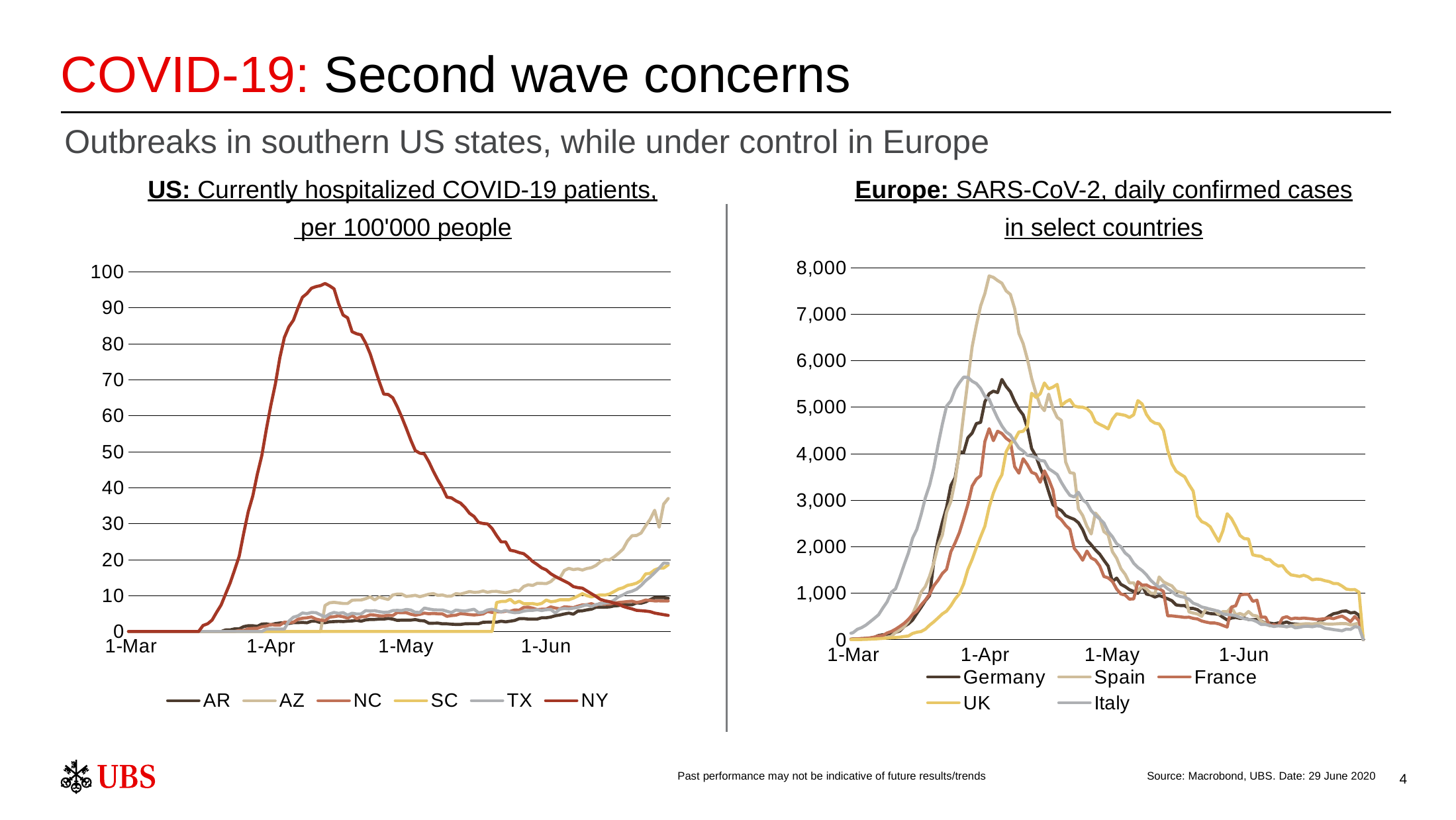

# COVID-19: Second wave concerns
Outbreaks in southern US states, while under control in Europe
US: Currently hospitalized COVID-19 patients,
 per 100'000 people
Europe: SARS-CoV-2, daily confirmed cases
in select countries

### Chart

| Category |  |  |  |  |  |
|---|---|---|---|---|---|
| 43831 | 0.0 | 0.0 | 0.0 | 0.0 | 0.0 |
| 43832 | 0.0 | 0.0 | 0.0 | 0.0 | 0.0 |
| 43833 | 0.0 | 0.0 | 0.0 | 0.0 | 0.0 |
| 43834 | 0.0 | 0.0 | 0.0 | 0.0 | 0.0 |
| 43835 | 0.0 | 0.0 | 0.0 | 0.0 | 0.0 |
| 43836 | 0.0 | 0.0 | 0.0 | 0.0 | 0.0 |
| 43837 | 0.0 | 0.0 | 0.0 | 0.0 | 0.0 |
| 43838 | 0.0 | 0.0 | 0.0 | 0.0 | 0.0 |
| 43839 | 0.0 | 0.0 | 0.0 | 0.0 | 0.0 |
| 43840 | 0.0 | 0.0 | 0.0 | 0.0 | 0.0 |
| 43841 | 0.0 | 0.0 | 0.0 | 0.0 | 0.0 |
| 43842 | 0.0 | 0.0 | 0.0 | 0.0 | 0.0 |
| 43843 | 0.0 | 0.0 | 0.0 | 0.0 | 0.0 |
| 43844 | 0.0 | 0.0 | 0.0 | 0.0 | 0.0 |
| 43845 | 0.0 | 0.0 | 0.0 | 0.0 | 0.0 |
| 43846 | 0.0 | 0.0 | 0.0 | 0.0 | 0.0 |
| 43847 | 0.0 | 0.0 | 0.0 | 0.0 | 0.0 |
| 43848 | 0.0 | 0.0 | 0.0 | 0.0 | 0.0 |
| 43849 | 0.0 | 0.0 | 0.0 | 0.0 | 0.0 |
| 43850 | 0.0 | 0.0 | 0.0 | 0.0 | 0.0 |
| 43851 | 0.0 | 0.0 | 0.0 | 0.0 | 0.0 |
| 43852 | 0.0 | 0.0 | 0.0 | 0.0 | 0.0 |
| 43853 | 0.0 | 0.0 | 0.0 | 0.0 | 0.0 |
| 43854 | 0.0 | 0.0 | 0.0 | 0.0 | 0.0 |
| 43855 | 0.0 | 0.0 | 0.42857142857142855 | 0.0 | 0.0 |
| 43856 | 0.0 | 0.0 | 0.42857142857142855 | 0.0 | 0.0 |
| 43857 | 0.0 | 0.0 | 0.42857142857142855 | 0.0 | 0.0 |
| 43858 | 0.14285714285714285 | 0.0 | 0.42857142857142855 | 0.0 | 0.0 |
| 43859 | 0.5714285714285714 | 0.0 | 0.5714285714285714 | 0.0 | 0.0 |
| 43860 | 0.5714285714285714 | 0.0 | 0.7142857142857143 | 0.0 | 0.0 |
| 43861 | 0.7142857142857143 | 0.0 | 0.8571428571428571 | 0.2857142857142857 | 0.42857142857142855 |
| 43862 | 1.0 | 0.0 | 0.42857142857142855 | 0.2857142857142857 | 0.42857142857142855 |
| 43863 | 1.1428571428571428 | 0.14285714285714285 | 0.42857142857142855 | 0.2857142857142857 | 0.42857142857142855 |
| 43864 | 1.2857142857142858 | 0.14285714285714285 | 0.42857142857142855 | 0.2857142857142857 | 0.42857142857142855 |
| 43865 | 1.4285714285714286 | 0.14285714285714285 | 0.42857142857142855 | 0.2857142857142857 | 0.42857142857142855 |
| 43866 | 1.0 | 0.14285714285714285 | 0.2857142857142857 | 0.2857142857142857 | 0.42857142857142855 |
| 43867 | 1.0 | 0.14285714285714285 | 0.14285714285714285 | 0.2857142857142857 | 0.42857142857142855 |
| 43868 | 1.0 | 0.14285714285714285 | 0.0 | 0.14285714285714285 | 0.0 |
| 43869 | 0.8571428571428571 | 0.14285714285714285 | 0.7142857142857143 | 0.14285714285714285 | 0.0 |
| 43870 | 0.7142857142857143 | 0.0 | 0.7142857142857143 | 0.2857142857142857 | 0.0 |
| 43871 | 0.5714285714285714 | 0.0 | 0.7142857142857143 | 0.2857142857142857 | 0.0 |
| 43872 | 0.2857142857142857 | 0.14285714285714285 | 0.7142857142857143 | 0.8571428571428571 | 0.0 |
| 43873 | 0.5714285714285714 | 0.14285714285714285 | 0.7142857142857143 | 0.8571428571428571 | 0.0 |
| 43874 | 0.5714285714285714 | 0.14285714285714285 | 0.7142857142857143 | 1.0 | 0.0 |
| 43875 | 0.42857142857142855 | 0.14285714285714285 | 0.7142857142857143 | 0.8571428571428571 | 0.0 |
| 43876 | 0.2857142857142857 | 0.14285714285714285 | 0.0 | 0.8571428571428571 | 0.0 |
| 43877 | 0.2857142857142857 | 0.14285714285714285 | 0.0 | 0.7142857142857143 | 0.0 |
| 43878 | 0.2857142857142857 | 0.14285714285714285 | 0.14285714285714285 | 0.7142857142857143 | 0.0 |
| 43879 | 0.2857142857142857 | 0.0 | 0.14285714285714285 | 0.14285714285714285 | 0.0 |
| 43880 | 0.0 | 0.0 | 0.14285714285714285 | 0.14285714285714285 | 0.0 |
| 43881 | 0.0 | 0.0 | 0.14285714285714285 | 0.0 | 0.0 |
| 43882 | 0.0 | 0.0 | 0.14285714285714285 | 0.0 | 0.0 |
| 43883 | 0.0 | 0.0 | 0.14285714285714285 | 0.0 | 2.0 |
| 43884 | 0.0 | 0.0 | 0.14285714285714285 | 0.0 | 10.857142857142858 |
| 43885 | 0.0 | 0.0 | 0.0 | 0.5714285714285714 | 18.428571428571427 |
| 43886 | 0.0 | 0.0 | 0.0 | 0.5714285714285714 | 32.285714285714285 |
| 43887 | 0.2857142857142857 | 0.14285714285714285 | 0.2857142857142857 | 0.5714285714285714 | 45.57142857142857 |
| 43888 | 0.8571428571428571 | 0.7142857142857143 | 0.7142857142857143 | 0.5714285714285714 | 56.714285714285715 |
| 43889 | 4.571428571428571 | 1.4285714285714286 | 3.7142857142857144 | 1.0 | 92.42857142857143 |
| 43890 | 6.0 | 3.2857142857142856 | 6.428571428571429 | 1.2857142857142858 | 124.42857142857143 |
| 43891 | 13.714285714285714 | 4.571428571428571 | 12.571428571428571 | 2.0 | 149.85714285714286 |
| 43892 | 16.285714285714285 | 9.142857142857142 | 16.857142857142858 | 3.2857142857142856 | 222.42857142857142 |
| 43893 | 20.285714285714285 | 11.571428571428571 | 23.714285714285715 | 3.857142857142857 | 258.14285714285717 |
| 43894 | 25.571428571428573 | 15.857142857142858 | 28.285714285714285 | 5.428571428571429 | 311.42857142857144 |
| 43895 | 34.42857142857143 | 20.571428571428573 | 38.285714285714285 | 10.285714285714286 | 384.14285714285717 |
| 43896 | 50.42857142857143 | 26.857142857142858 | 55.0 | 14.142857142857142 | 458.2857142857143 |
| 43897 | 89.57142857142857 | 33.714285714285715 | 79.42857142857143 | 20.714285714285715 | 535.4285714285714 |
| 43898 | 105.14285714285714 | 48.57142857142857 | 88.0 | 26.142857142857142 | 679.2857142857143 |
| 43899 | 110.42857142857143 | 52.0 | 142.28571428571428 | 33.857142857142854 | 812.2857142857143 |
| 43900 | 140.28571428571428 | 72.28571428571429 | 176.28571428571428 | 40.142857142857146 | 1019.4285714285714 |
| 43901 | 157.14285714285714 | 155.71428571428572 | 224.57142857142858 | 46.0 | 1092.4285714285713 |
| 43902 | 186.42857142857142 | 212.57142857142858 | 285.14285714285717 | 53.0 | 1339.0 |
| 43903 | 281.2857142857143 | 277.14285714285717 | 350.42857142857144 | 67.85714285714286 | 1607.857142857143 |
| 43904 | 339.7142857142857 | 391.85714285714283 | 435.42857142857144 | 77.71428571428571 | 1860.5714285714287 |
| 43905 | 421.14285714285717 | 551.0 | 540.4285714285714 | 133.42857142857142 | 2182.0 |
| 43906 | 562.2857142857143 | 760.4285714285714 | 613.8571428571429 | 159.71428571428572 | 2372.1428571428573 |
| 43907 | 696.1428571428571 | 1023.4285714285714 | 745.8571428571429 | 174.57142857142858 | 2686.8571428571427 |
| 43908 | 837.1428571428571 | 1141.0 | 849.4285714285714 | 225.28571428571428 | 3051.0 |
| 43909 | 947.2857142857143 | 1362.7142857142858 | 979.0 | 310.57142857142856 | 3321.5714285714284 |
| 43910 | 1681.2857142857142 | 1653.7142857142858 | 1159.857142857143 | 383.85714285714283 | 3703.1428571428573 |
| 43911 | 2160.714285714286 | 2020.4285714285713 | 1278.7142857142858 | 468.0 | 4194.428571428572 |
| 43912 | 2524.0 | 2249.8571428571427 | 1422.857142857143 | 554.0 | 4631.571428571428 |
| 43913 | 2848.0 | 2739.0 | 1513.5714285714287 | 613.1428571428571 | 5022.571428571428 |
| 43914 | 3314.285714285714 | 2974.1428571428573 | 1889.0 | 729.5714285714286 | 5135.285714285715 |
| 43915 | 3485.4285714285716 | 3414.0 | 2081.714285714286 | 875.2857142857143 | 5381.428571428572 |
| 43916 | 4044.285714285714 | 4070.714285714286 | 2299.8571428571427 | 985.5714285714286 | 5524.714285714285 |
| 43917 | 4021.4285714285716 | 4842.0 | 2594.285714285714 | 1197.2857142857142 | 5643.428571428572 |
| 43918 | 4342.142857142857 | 5577.285714285715 | 2907.4285714285716 | 1508.5714285714287 | 5639.571428571428 |
| 43919 | 4440.571428571428 | 6297.0 | 3302.285714285714 | 1724.4285714285713 | 5556.285714285715 |
| 43920 | 4646.285714285715 | 6760.285714285715 | 3450.8571428571427 | 1977.0 | 5507.285714285715 |
| 43921 | 4671.571428571428 | 7175.0 | 3527.714285714286 | 2213.0 | 5401.714285714285 |
| 43922 | 5116.0 | 7443.714285714285 | 4260.857142857143 | 2439.0 | 5230.857142857143 |
| 43923 | 5287.714285714285 | 7820.571428571428 | 4536.571428571428 | 2849.285714285714 | 5169.714285714285 |
| 43924 | 5344.0 | 7789.428571428572 | 4278.571428571428 | 3151.4285714285716 | 4957.571428571428 |
| 43925 | 5313.714285714285 | 7721.428571428572 | 4482.0 | 3375.0 | 4761.285714285715 |
| 43926 | 5595.285714285715 | 7664.428571428572 | 4432.857142857143 | 3544.8571428571427 | 4594.285714285715 |
| 43927 | 5441.857142857143 | 7498.285714285715 | 4329.142857142857 | 4040.5714285714284 | 4465.571428571428 |
| 43928 | 5330.285714285715 | 7423.142857142857 | 4262.857142857143 | 4209.571428571428 | 4401.142857142857 |
| 43929 | 5123.142857142857 | 7119.571428571428 | 3719.8571428571427 | 4298.857142857143 | 4256.285714285715 |
| 43930 | 4954.285714285715 | 6584.714285714285 | 3579.8571428571427 | 4465.571428571428 | 4121.142857142857 |
| 43931 | 4832.714285714285 | 6364.857142857143 | 3889.8571428571427 | 4479.857142857143 | 4054.8571428571427 |
| 43932 | 4554.285714285715 | 6029.714285714285 | 3762.5714285714284 | 4586.285714285715 | 3964.285714285714 |
| 43933 | 4109.285714285715 | 5616.0 | 3597.8571428571427 | 5298.285714285715 | 3948.4285714285716 |
| 43934 | 3946.4285714285716 | 5302.285714285715 | 3560.714285714286 | 5210.428571428572 | 3916.4285714285716 |
| 43935 | 3696.1428571428573 | 5037.142857142857 | 3383.714285714286 | 5287.571428571428 | 3852.714285714286 |
| 43936 | 3479.4285714285716 | 4923.428571428572 | 3629.4285714285716 | 5518.714285714285 | 3843.1428571428573 |
| 43937 | 3178.285714285714 | 5279.142857142857 | 3451.1428571428573 | 5391.857142857143 | 3676.1428571428573 |
| 43938 | 2900.714285714286 | 4973.428571428572 | 3216.1428571428573 | 5430.857142857143 | 3616.4285714285716 |
| 43939 | 2825.8571428571427 | 4779.714285714285 | 2653.714285714286 | 5488.571428571428 | 3551.0 |
| 43940 | 2774.0 | 4712.285714285715 | 2575.8571428571427 | 5032.285714285715 | 3379.1428571428573 |
| 43941 | 2665.1428571428573 | 3818.0 | 2457.5714285714284 | 5112.571428571428 | 3229.8571428571427 |
| 43942 | 2622.714285714286 | 3592.0 | 2368.714285714286 | 5160.285714285715 | 3101.714285714286 |
| 43943 | 2587.1428571428573 | 3574.1428571428573 | 1964.4285714285713 | 5024.428571428572 | 3067.0 |
| 43944 | 2513.714285714286 | 2811.1428571428573 | 1849.2857142857142 | 5002.714285714285 | 3167.4285714285716 |
| 43945 | 2364.714285714286 | 2670.0 | 1708.142857142857 | 4997.857142857143 | 3004.5714285714284 |
| 43946 | 2142.714285714286 | 2436.714285714286 | 1903.5714285714287 | 4967.428571428572 | 2937.1428571428573 |
| 43947 | 2039.7142857142858 | 2271.0 | 1756.142857142857 | 4880.0 | 2775.1428571428573 |
| 43948 | 1931.5714285714287 | 2722.285714285714 | 1709.857142857143 | 4681.857142857143 | 2671.8571428571427 |
| 43949 | 1840.0 | 2614.5714285714284 | 1587.5714285714287 | 4629.428571428572 | 2598.0 |
| 43950 | 1706.7142857142858 | 2322.5714285714284 | 1358.7142857142858 | 4585.857142857143 | 2506.8571428571427 |
| 43951 | 1581.857142857143 | 2253.5714285714284 | 1327.2857142857142 | 4532.285714285715 | 2323.4285714285716 |
| 43952 | 1248.0 | 1891.5714285714287 | 1253.857142857143 | 4739.285714285715 | 2212.8571428571427 |
| 43953 | 1323.5714285714287 | 1750.7142857142858 | 1086.857142857143 | 4855.714285714285 | 2062.0 |
| 43954 | 1188.7142857142858 | 1525.2857142857142 | 980.7142857142857 | 4840.428571428572 | 1996.7142857142858 |
| 43955 | 1140.2857142857142 | 1404.5714285714287 | 958.8571428571429 | 4822.714285714285 | 1863.142857142857 |
| 43956 | 1074.7142857142858 | 1220.857142857143 | 870.4285714285714 | 4776.428571428572 | 1789.142857142857 |
| 43957 | 1036.5714285714287 | 1222.2857142857142 | 876.0 | 4835.0 | 1644.0 |
| 43958 | 996.0 | 1058.2857142857142 | 1244.0 | 5140.0 | 1552.2857142857142 |
| 43959 | 1168.7142857142858 | 1144.5714285714287 | 1171.142857142857 | 5066.0 | 1485.0 |
| 43960 | 978.2857142857143 | 1091.5714285714287 | 1176.5714285714287 | 4844.285714285715 | 1393.857142857143 |
| 43961 | 960.2857142857143 | 999.4285714285714 | 1125.0 | 4714.285714285715 | 1277.142857142857 |
| 43962 | 914.2857142857143 | 989.1428571428571 | 1110.857142857143 | 4654.857142857143 | 1193.2857142857142 |
| 43963 | 949.7142857142857 | 1346.4285714285713 | 1093.7142857142858 | 4639.428571428572 | 1125.142857142857 |
| 43964 | 915.5714285714286 | 1243.0 | 1037.142857142857 | 4496.142857142857 | 1171.857142857143 |
| 43965 | 878.2857142857143 | 1195.142857142857 | 512.0 | 4072.0 | 1092.4285714285713 |
| 43966 | 836.0 | 1156.142857142857 | 511.0 | 3776.5714285714284 | 1034.0 |
| 43967 | 745.8571428571429 | 1046.5714285714287 | 499.7142857142857 | 3621.0 | 957.1428571428571 |
| 43968 | 733.8571428571429 | 1017.1428571428571 | 491.0 | 3557.285714285714 | 927.4285714285714 |
| 43969 | 731.7142857142857 | 994.2857142857143 | 478.2857142857143 | 3501.714285714286 | 909.2857142857143 |
| 43970 | 671.7142857142857 | 595.7142857142857 | 483.42857142857144 | 3335.1428571428573 | 867.4285714285714 |
| 43971 | 671.5714285714286 | 572.4285714285714 | 457.14285714285717 | 3193.5714285714284 | 783.2857142857143 |
| 43972 | 644.7142857142857 | 552.0 | 444.42857142857144 | 2655.4285714285716 | 751.4285714285714 |
| 43973 | 580.0 | 499.57142857142856 | 401.0 | 2536.714285714286 | 701.4285714285714 |
| 43974 | 582.5714285714286 | 663.0 | 378.14285714285717 | 2497.714285714286 | 681.8571428571429 |
| 43975 | 560.8571428571429 | 656.0 | 359.2857142857143 | 2427.5714285714284 | 652.4285714285714 |
| 43976 | 553.2857142857143 | 631.7142857142857 | 358.57142857142856 | 2266.285714285714 | 631.8571428571429 |
| 43977 | 541.7142857142857 | 542.0 | 339.42857142857144 | 2111.1428571428573 | 610.2857142857143 |
| 43978 | 479.57142857142856 | 603.1428571428571 | 304.0 | 2344.1428571428573 | 550.8571428571429 |
| 43979 | 423.57142857142856 | 602.0 | 271.57142857142856 | 2706.714285714286 | 539.2857142857143 |
| 43980 | 463.7142857142857 | 695.5714285714286 | 701.1428571428571 | 2602.714285714286 | 532.2857142857143 |
| 43981 | 478.0 | 534.2857142857143 | 728.8571428571429 | 2432.4285714285716 | 512.8571428571429 |
| 43982 | 457.2857142857143 | 562.5714285714286 | 955.7142857142857 | 2238.8571428571427 | 476.7142857142857 |
| 43983 | 463.57142857142856 | 522.4285714285714 | 976.0 | 2171.8571428571427 | 451.57142857142856 |
| 43984 | 432.2857142857143 | 605.4285714285714 | 973.1428571428571 | 2164.0 | 434.14285714285717 |
| 43985 | 429.42857142857144 | 524.7142857142857 | 824.2857142857143 | 1822.5714285714287 | 422.85714285714283 |
| 43986 | 435.2857142857143 | 508.14285714285717 | 847.2857142857143 | 1802.2857142857142 | 385.2857142857143 |
| 43987 | 401.85714285714283 | 393.42857142857144 | 481.85714285714283 | 1790.5714285714287 | 325.85714285714283 |
| 43988 | 354.57142857142856 | 344.85714285714283 | 483.85714285714283 | 1727.0 | 326.14285714285717 |
| 43989 | 356.7142857142857 | 297.42857142857144 | 305.42857142857144 | 1720.2857142857142 | 305.2857142857143 |
| 43990 | 339.7142857142857 | 303.0 | 317.7142857142857 | 1633.142857142857 | 282.7142857142857 |
| 43991 | 359.2857142857143 | 297.0 | 299.57142857142856 | 1581.0 | 297.2857142857143 |
| 43992 | 355.85714285714283 | 290.57142857142856 | 466.57142857142856 | 1593.5714285714287 | 292.2857142857143 |
| 43993 | 378.85714285714283 | 279.14285714285717 | 494.14285714285717 | 1469.5714285714287 | 275.2857142857143 |
| 43994 | 343.2857142857143 | 292.42857142857144 | 445.2857142857143 | 1392.5714285714287 | 304.14285714285717 |
| 43995 | 334.85714285714283 | 318.7142857142857 | 461.7142857142857 | 1377.0 | 253.42857142857142 |
| 43996 | 327.14285714285717 | 327.85714285714283 | 454.14285714285717 | 1358.142857142857 | 264.2857142857143 |
| 43997 | 324.0 | 339.7142857142857 | 463.2857142857143 | 1385.0 | 284.42857142857144 |
| 43998 | 328.0 | 341.7142857142857 | 454.85714285714283 | 1351.142857142857 | 287.42857142857144 |
| 43999 | 331.85714285714283 | 337.42857142857144 | 446.42857142857144 | 1285.142857142857 | 277.0 |
| 44000 | 335.42857142857144 | 343.2857142857143 | 434.0 | 1301.142857142857 | 295.0 |
| 44001 | 408.57142857142856 | 365.85714285714283 | 440.0 | 1294.2857142857142 | 288.14285714285717 |
| 44002 | 444.7142857142857 | 338.0 | 452.14285714285717 | 1266.4285714285713 | 243.71428571428572 |
| 44003 | 507.57142857142856 | 333.2857142857143 | 468.57142857142856 | 1247.857142857143 | 232.0 |
| 44004 | 556.8571428571429 | 334.85714285714283 | 451.0 | 1206.0 | 215.71428571428572 |
| 44005 | 574.7142857142857 | 342.14285714285717 | 482.57142857142856 | 1204.5714285714287 | 204.28571428571428 |
| 44006 | 609.2857142857143 | 346.2857142857143 | 507.2857142857143 | 1153.4285714285713 | 190.42857142857142 |
| 44007 | 616.4285714285714 | 343.2857142857143 | 453.42857142857144 | 1087.2857142857142 | 226.0 |
| 44008 | 574.5714285714286 | 316.85714285714283 | 386.7142857142857 | 1073.0 | 221.0 |
| 44009 | 586.8571428571429 | 332.85714285714283 | 497.7142857142857 | 1077.857142857143 | 278.57142857142856 |
| 44010 | 525.2857142857143 | 361.57142857142856 | 406.14285714285717 | 1020.0 | 265.85714285714283 |
| 44011 | None | None | None | None | None |
|  | None | None | None | None | None |
|  | None | None | None | None | None |
|  | None | None | None | None | None |
|  | None | None | None | None | None |
|  | None | None | None | None | None |
|  | None | None | None | None | None |
|  | None | None | None | None | None |
|  | None | None | None | None | None |
|  | None | None | None | None | None |
|  | None | None | None | None | None |
|  | None | None | None | None | None |
|  | None | None | None | None | None |
|  | None | None | None | None | None |
|  | None | None | None | None | None |
|  | None | None | None | None | None |
|  | None | None | None | None | None |
|  | None | None | None | None | None |
|  | None | None | None | None | None |
|  | None | None | None | None | None |
|  | None | None | None | None | None |
|  | None | None | None | None | None |
|  | None | None | None | None | None |
|  | None | None | None | None | None |
|  | None | None | None | None | None |
|  | None | None | None | None | None |
|  | None | None | None | None | None |
|  | None | None | None | None | None |
|  | None | None | None | None | None |
|  | None | None | None | None | None |
|  | None | None | None | None | None |
|  | None | None | None | None | None |
|  | None | None | None | None | None |
|  | None | None | None | None | None |
|  | None | None | None | None | None |
|  | None | None | None | None | None |
|  | None | None | None | None | None |
|  | None | None | None | None | None |
|  | None | None | None | None | None |
|  | None | None | None | None | None |
|  | None | None | None | None | None |
|  | None | None | None | None | None |
|  | None | None | None | None | None |
|  | None | None | None | None | None |
|  | None | None | None | None | None |
|  | None | None | None | None | None |
|  | None | None | None | None | None |
|  | None | None | None | None | None |
|  | None | None | None | None | None |
|  | None | None | None | None | None |
|  | None | None | None | None | None |
|  | None | None | None | None | None |
|  | None | None | None | None | None |
|  | None | None | None | None | None |
|  | None | None | None | None | None |
|  | None | None | None | None | None |
|  | None | None | None | None | None |
|  | None | None | None | None | None |
|  | None | None | None | None | None |
|  | None | None | None | None | None |
|  | None | None | None | None | None |
|  | None | None | None | None | None |
|  | None | None | None | None | None |
|  | None | None | None | None | None |
|  | None | None | None | None | None |
|  | None | None | None | None | None |
|  | None | None | None | None | None |
|  | None | None | None | None | None |
|  | None | None | None | None | None |
|  | None | None | None | None | None |
|  | None | None | None | None | None |
|  | None | None | None | None | None |
|  | None | None | None | None | None |
|  | None | None | None | None | None |
|  | None | None | None | None | None |
|  | None | None | None | None | None |
|  | None | None | None | None | None |
|  | None | None | None | None | None |
|  | None | None | None | None | None |
|  | None | None | None | None | None |
|  | None | None | None | None | None |
|  | None | None | None | None | None |
|  | None | None | None | None | None |
|  | None | None | None | None | None |
|  | None | None | None | None | None |
|  | None | None | None | None | None |
|  | None | None | None | None | None |
|  | None | None | None | None | None |
|  | None | None | None | None | None |
|  | None | None | None | None | None |
|  | None | None | None | None | None |
|  | None | None | None | None | None |
|  | None | None | None | None | None |
|  | None | None | None | None | None |
|  | None | None | None | None | None |
|  | None | None | None | None | None |
|  | None | None | None | None | None |
|  | None | None | None | None | None |
|  | None | None | None | None | None |
|  | None | None | None | None | None |
|  | None | None | None | None | None |
|  | None | None | None | None | None |
|  | None | None | None | None | None |
|  | None | None | None | None | None |
|  | None | None | None | None | None |
|  | None | None | None | None | None |
|  | None | None | None | None | None |
|  | None | None | None | None | None |
|  | None | None | None | None | None |
|  | None | None | None | None | None |
|  | None | None | None | None | None |
|  | None | None | None | None | None |
|  | None | None | None | None | None |
|  | None | None | None | None | None |
|  | None | None | None | None | None |
|  | None | None | None | None | None |
|  | None | None | None | None | None |
|  | None | None | None | None | None |
|  | None | None | None | None | None |
|  | None | None | None | None | None |
|  | None | None | None | None | None |
|  | None | None | None | None | None |
|  | None | None | None | None | None |
|  | None | None | None | None | None |
|  | None | None | None | None | None |
|  | None | None | None | None | None |
|  | None | None | None | None | None |
|  | None | None | None | None | None |
|  | None | None | None | None | None |
|  | None | None | None | None | None |
|  | None | None | None | None | None |
|  | None | None | None | None | None |
|  | None | None | None | None | None |
|  | None | None | None | None | None |
|  | None | None | None | None | None |
|  | None | None | None | None | None |
|  | None | None | None | None | None |
|  | None | None | None | None | None |
|  | None | None | None | None | None |
|  | None | None | None | None | None |
|  | None | None | None | None | None |
|  | None | None | None | None | None |
|  | None | None | None | None | None |
|  | None | None | None | None | None |
|  | None | None | None | None | None |
|  | None | None | None | None | None |
|  | None | None | None | None | None |
|  | None | None | None | None | None |
|  | None | None | None | None | None |
|  | None | None | None | None | None |
|  | None | None | None | None | None |
|  | None | None | None | None | None |
|  | None | None | None | None | None |
|  | None | None | None | None | None |
|  | None | None | None | None | None |
|  | None | None | None | None | None |
|  | None | None | None | None | None |
|  | None | None | None | None | None |
|  | None | None | None | None | None |
|  | None | None | None | None | None |
|  | None | None | None | None | None |
|  | None | None | None | None | None |
|  | None | None | None | None | None |
|  | None | None | None | None | None |
|  | None | None | None | None | None |
|  | None | None | None | None | None |
|  | None | None | None | None | None |
|  | None | None | None | None | None |
|  | None | None | None | None | None |
|  | None | None | None | None | None |
|  | None | None | None | None | None |
|  | None | None | None | None | None |
|  | None | None | None | None | None |
|  | None | None | None | None | None |
|  | None | None | None | None | None |
|  | None | None | None | None | None |
|  | None | None | None | None | None |
|  | None | None | None | None | None |
|  | None | None | None | None | None |
|  | None | None | None | None | None |
|  | None | None | None | None | None |
|  | None | None | None | None | None |
|  | None | None | None | None | None |
|  | None | None | None | None | None |
|  | None | None | None | None | None |
|  | None | None | None | None | None |
|  | None | None | None | None | None |
|  | None | None | None | None | None |
|  | None | None | None | None | None |
|  | None | None | None | None | None |
|  | None | None | None | None | None |
|  | None | None | None | None | None |
|  | None | None | None | None | None |
|  | None | None | None | None | None |
|  | None | None | None | None | None |
|  | None | None | None | None | None |
|  | None | None | None | None | None |
|  | None | None | None | None | None |
|  | None | None | None | None | None |
|  | None | None | None | None | None |
|  | None | None | None | None | None |
|  | None | None | None | None | None |
|  | None | None | None | None | None |
|  | None | None | None | None | None |
|  | None | None | None | None | None |
|  | None | None | None | None | None |
|  | None | None | None | None | None |
|  | None | None | None | None | None |
|  | None | None | None | None | None |
|  | None | None | None | None | None |
|  | None | None | None | None | None |
|  | None | None | None | None | None |
|  | None | None | None | None | None |
|  | None | None | None | None | None |
|  | None | None | None | None | None |
|  | None | None | None | None | None |
|  | None | None | None | None | None |
|  | None | None | None | None | None |
|  | None | None | None | None | None |
|  | None | None | None | None | None |
|  | None | None | None | None | None |
|  | None | None | None | None | None |
|  | None | None | None | None | None |
|  | None | None | None | None | None |
|  | None | None | None | None | None |
|  | None | None | None | None | None |
|  | None | None | None | None | None |
|  | None | None | None | None | None |
|  | None | None | None | None | None |
|  | None | None | None | None | None |
|  | None | None | None | None | None |
|  | None | None | None | None | None |
|  | None | None | None | None | None |
|  | None | None | None | None | None |
|  | None | None | None | None | None |
|  | None | None | None | None | None |
|  | None | None | None | None | None |
|  | None | None | None | None | None |
|  | None | None | None | None | None |
|  | None | None | None | None | None |
|  | None | None | None | None | None |
|  | None | None | None | None | None |
|  | None | None | None | None | None |
|  | None | None | None | None | None |
|  | None | None | None | None | None |
|  | None | None | None | None | None |
|  | None | None | None | None | None |
|  | None | None | None | None | None |
|  | None | None | None | None | None |
|  | None | None | None | None | None |
|  | None | None | None | None | None |
|  | None | None | None | None | None |
|  | None | None | None | None | None |
|  | None | None | None | None | None |
|  | None | None | None | None | None |
|  | None | None | None | None | None |
|  | None | None | None | None | None |
|  | None | None | None | None | None |
|  | None | None | None | None | None |
|  | None | None | None | None | None |
|  | None | None | None | None | None |
|  | None | None | None | None | None |
|  | None | None | None | None | None |
|  | None | None | None | None | None |
|  | None | None | None | None | None |
|  | None | None | None | None | None |
|  | None | None | None | None | None |
|  | None | None | None | None | None |
|  | None | None | None | None | None |
|  | None | None | None | None | None |
|  | None | None | None | None | None |
|  | None | None | None | None | None |
|  | None | None | None | None | None |
|  | None | None | None | None | None |
|  | None | None | None | None | None |
|  | None | None | None | None | None |
|  | None | None | None | None | None |
|  | None | None | None | None | None |
|  | None | None | None | None | None |
|  | None | None | None | None | None |
|  | None | None | None | None | None |
|  | None | None | None | None | None |
|  | None | None | None | None | None |
|  | None | None | None | None | None |
|  | None | None | None | None | None |
|  | None | None | None | None | None |
|  | None | None | None | None | None |
|  | None | None | None | None | None |
|  | None | None | None | None | None |
|  | None | None | None | None | None |
|  | None | None | None | None | None |
|  | None | None | None | None | None |
|  | None | None | None | None | None |
|  | None | None | None | None | None |
|  | None | None | None | None | None |
|  | None | None | None | None | None |
|  | None | None | None | None | None |
|  | None | None | None | None | None |
|  | None | None | None | None | None |
|  | None | None | None | None | None |
|  | None | None | None | None | None |
|  | None | None | None | None | None |
|  | None | None | None | None | None |
|  | None | None | None | None | None |
|  | None | None | None | None | None |
|  | None | None | None | None | None |
|  | None | None | None | None | None |
|  | None | None | None | None | None |
|  | None | None | None | None | None |
|  | None | None | None | None | None |
|  | None | None | None | None | None |
|  | None | None | None | None | None |
|  | None | None | None | None | None |
|  | None | None | None | None | None |
|  | None | None | None | None | None |
|  | None | None | None | None | None |

### Chart

| Category | AR | AZ | NC | SC | TX | NY |
|---|---|---|---|---|---|---|
| 43852 | 0.0 | 0.0 | 0.0 | 0.0 | 0.0 | 0.0 |
| 43853 | 0.0 | 0.0 | 0.0 | 0.0 | 0.0 | 0.0 |
| 43854 | 0.0 | 0.0 | 0.0 | 0.0 | 0.0 | 0.0 |
| 43855 | 0.0 | 0.0 | 0.0 | 0.0 | 0.0 | 0.0 |
| 43856 | 0.0 | 0.0 | 0.0 | 0.0 | 0.0 | 0.0 |
| 43857 | 0.0 | 0.0 | 0.0 | 0.0 | 0.0 | 0.0 |
| 43858 | 0.0 | 0.0 | 0.0 | 0.0 | 0.0 | 0.0 |
| 43859 | 0.0 | 0.0 | 0.0 | 0.0 | 0.0 | 0.0 |
| 43860 | 0.0 | 0.0 | 0.0 | 0.0 | 0.0 | 0.0 |
| 43861 | 0.0 | 0.0 | 0.0 | 0.0 | 0.0 | 0.0 |
| 43862 | 0.0 | 0.0 | 0.0 | 0.0 | 0.0 | 0.0 |
| 43863 | 0.0 | 0.0 | 0.0 | 0.0 | 0.0 | 0.0 |
| 43864 | 0.0 | 0.0 | 0.0 | 0.0 | 0.0 | 0.0 |
| 43865 | 0.0 | 0.0 | 0.0 | 0.0 | 0.0 | 0.0 |
| 43866 | 0.0 | 0.0 | 0.0 | 0.0 | 0.0 | 0.0 |
| 43867 | 0.0 | 0.0 | 0.0 | 0.0 | 0.0 | 0.0 |
| 43868 | 0.0 | 0.0 | 0.0 | 0.0 | 0.0 | 0.0 |
| 43869 | 0.0 | 0.0 | 0.0 | 0.0 | 0.0 | 0.0 |
| 43870 | 0.0 | 0.0 | 0.0 | 0.0 | 0.0 | 0.0 |
| 43871 | 0.0 | 0.0 | 0.0 | 0.0 | 0.0 | 0.0 |
| 43872 | 0.0 | 0.0 | 0.0 | 0.0 | 0.0 | 0.0 |
| 43873 | 0.0 | 0.0 | 0.0 | 0.0 | 0.0 | 0.0 |
| 43874 | 0.0 | 0.0 | 0.0 | 0.0 | 0.0 | 0.0 |
| 43875 | 0.0 | 0.0 | 0.0 | 0.0 | 0.0 | 0.0 |
| 43876 | 0.0 | 0.0 | 0.0 | 0.0 | 0.0 | 0.0 |
| 43877 | 0.0 | 0.0 | 0.0 | 0.0 | 0.0 | 0.0 |
| 43878 | 0.0 | 0.0 | 0.0 | 0.0 | 0.0 | 0.0 |
| 43879 | 0.0 | 0.0 | 0.0 | 0.0 | 0.0 | 0.0 |
| 43880 | 0.0 | 0.0 | 0.0 | 0.0 | 0.0 | 0.0 |
| 43881 | 0.0 | 0.0 | 0.0 | 0.0 | 0.0 | 0.0 |
| 43882 | 0.0 | 0.0 | 0.0 | 0.0 | 0.0 | 0.0 |
| 43883 | 0.0 | 0.0 | 0.0 | 0.0 | 0.0 | 0.0 |
| 43884 | 0.0 | 0.0 | 0.0 | 0.0 | 0.0 | 0.0 |
| 43885 | 0.0 | 0.0 | 0.0 | 0.0 | 0.0 | 0.0 |
| 43886 | 0.0 | 0.0 | 0.0 | 0.0 | 0.0 | 0.0 |
| 43887 | 0.0 | 0.0 | 0.0 | 0.0 | 0.0 | 0.0 |
| 43888 | 0.0 | 0.0 | 0.0 | 0.0 | 0.0 | 0.0 |
| 43889 | 0.0 | 0.0 | 0.0 | 0.0 | 0.0 | 0.0 |
| 43890 | 0.0 | 0.0 | 0.0 | 0.0 | 0.0 | 0.0 |
| 43891 | 0.0 | 0.0 | 0.0 | 0.0 | 0.0 | 0.0 |
| 43892 | 0.0 | 0.0 | 0.0 | 0.0 | 0.0 | 0.0 |
| 43893 | 0.0 | 0.0 | 0.0 | 0.0 | 0.0 | 0.0 |
| 43894 | 0.0 | 0.0 | 0.0 | 0.0 | 0.0 | 0.0 |
| 43895 | 0.0 | 0.0 | 0.0 | 0.0 | 0.0 | 0.0 |
| 43896 | 0.0 | 0.0 | 0.0 | 0.0 | 0.0 | 0.0 |
| 43897 | 0.0 | 0.0 | 0.0 | 0.0 | 0.0 | 0.0 |
| 43898 | 0.0 | 0.0 | 0.0 | 0.0 | 0.0 | 0.0 |
| 43899 | 0.0 | 0.0 | 0.0 | 0.0 | 0.0 | 0.0 |
| 43900 | 0.0 | 0.0 | 0.0 | 0.0 | 0.0 | 0.0 |
| 43901 | 0.0 | 0.0 | 0.0 | 0.0 | 0.0 | 0.0 |
| 43902 | 0.0 | 0.0 | 0.0 | 0.0 | 0.0 | 0.0 |
| 43903 | 0.0 | 0.0 | 0.0 | 0.0 | 0.0 | 0.0 |
| 43904 | 0.0 | 0.0 | 0.0 | 0.0 | 0.0 | 0.0 |
| 43905 | 0.0 | 0.0 | 0.0 | 0.0 | 0.0 | 0.0 |
| 43906 | 0.0 | 0.0 | 0.0 | 0.0 | 0.0 | 0.0 |
| 43907 | 0.0 | 0.0 | 0.0 | 0.0 | 0.0 | 1.6706452869991257 |
| 43908 | 0.0 | 0.0 | 0.0 | 0.0 | 0.0 | 2.1384259673588812 |
| 43909 | 0.0 | 0.0 | 0.0 | 0.0 | 0.0 | 3.1716558217798787 |
| 43910 | 0.0 | 0.0 | 0.0 | 0.0 | 0.0 | 5.3563458124710435 |
| 43911 | 0.0 | 0.0 | 0.0 | 0.0 | 0.0 | 7.381681945017676 |
| 43912 | 0.43077381889274563 | 0.0 | 0.0 | 0.0 | 0.0 | 10.501933296428351 |
| 43913 | 0.43077381889274563 | 0.0 | 0.0 | 0.0 | 0.0 | 13.514235260063698 |
| 43914 | 0.7290018473569542 | 0.0 | 0.0 | 0.0 | 0.0 | 17.184514444424853 |
| 43915 | 0.7290018473569542 | 0.0 | 0.2765042690352213 | 0.0 | 0.0 | 20.96788346359826 |
| 43916 | 1.3585943518925054 | 0.0 | 0.2765042690352213 | 0.0 | 0.0 | 27.3831613656749 |
| 43917 | 1.5905494851424455 | 0.0 | 0.7341665074383462 | 0.0 | 0.0 | 33.31523724628103 |
| 43918 | 1.5905494851424455 | 0.0 | 0.8295128071056639 | 0.0 | 0.0 | 37.6691958865526 |
| 43919 | 1.424867247106774 | 0.0 | 0.867651326972591 | 0.0 | 0.0 | 43.70922115493405 |
| 43920 | 2.0544597516423253 | 0.0 | 1.3062443054422523 | 0.0 | 0.0 | 48.92163445037132 |
| 43921 | 2.120732646856594 | 0.0 | 1.4969369047768877 | 0.0 | 0.6759580783215382 | 56.17994566650291 |
| 43922 | 1.8556410659995197 | 0.0 | 1.9450645132132809 | 0.0 | 0.6759580783215382 | 62.84710547338865 |
| 43923 | 2.1870055420708625 | 0.0 | 1.7543719138786453 | 0.0 | 0.6759580783215382 | 68.79460269510554 |
| 43924 | 2.352687780106534 | 0.0 | 1.7543719138786453 | 0.0 | 0.6759580783215382 | 76.13002061679093 |
| 43925 | 2.3858242277136683 | 0.0 | 2.5838847209843094 | 0.0 | 0.6759580783215382 | 81.75881012221876 |
| 43926 | 2.220141989677997 | 0.0 | 2.4885384213169917 | 0.0 | 2.8521292386322044 | 84.70942672141106 |
| 43927 | 2.452097122927937 | 0.0 | 2.5743500910175774 | 0.0 | 3.9764268586976197 | 86.54970676062855 |
| 43928 | 2.452097122927937 | 0.0 | 3.375259008223046 | 0.0 | 4.317854663564111 | 89.92184001684834 |
| 43929 | 2.518370018142205 | 0.0 | 3.6803671671584626 | 0.0 | 5.142109667231701 | 92.93414198048367 |
| 43930 | 2.4189606753208026 | 0.0 | 3.794782726759244 | 0.0 | 4.96277385053415 | 93.96223138786776 |
| 43931 | 2.849734494213548 | 0.0 | 4.033148475927538 | 0.0 | 5.283509061166308 | 95.45296102857466 |
| 43932 | 2.849734494213548 | 0.0 | 3.4515360479569 | 0.0 | 5.22143127846331 | 95.8898990267129 |
| 43933 | 2.452097122927937 | 0.0 | 3.1559625189882152 | 0.0 | 4.614448514256215 | 96.16234271966968 |
| 43934 | 2.452097122927937 | 7.212809620156959 | 2.9843391795870438 | 0.0 | 4.055748469929229 | 96.76891547002629 |
| 43935 | 2.6840522561778766 | 7.9684372946495925 | 3.985475326093879 | 0.0 | 4.859310879362486 | 96.11093824930047 |
| 43936 | 2.750325151392145 | 8.105824144557344 | 4.109425515661393 | 0.0 | 5.304201655400641 | 95.27818582931937 |
| 43937 | 2.8165980466064138 | 7.940959924668042 | 4.30965274496276 | 0.0 | 5.031749164648593 | 91.16582819978306 |
| 43938 | 2.750325151392145 | 7.77609570477874 | 4.0903562557279285 | 0.0 | 5.2490214041090875 | 87.98389148392934 |
| 43939 | 2.849734494213548 | 7.77609570477874 | 3.699436427091926 | 0.0 | 4.5558194972589385 | 87.21796487542821 |
| 43940 | 2.9160073894278167 | 8.669110229179125 | 4.433602934530272 | 0.0 | 5.073134353117259 | 83.34206780959023 |
| 43941 | 3.081689627463488 | 8.751542339123777 | 3.5564169775909495 | 0.0 | 4.86620841077393 | 82.77661863552899 |
| 43942 | 2.849734494213548 | 8.751542339123777 | 4.071286995794465 | 0.0 | 4.893798536419707 | 82.47333226035069 |
| 43943 | 3.214235417892025 | 9.122486833874706 | 4.138029405561587 | 0.0 | 5.78702885420174 | 80.18583332892112 |
| 43944 | 3.346781208320562 | 9.603340808551836 | 4.6338301638316395 | 0.0 | 5.687014648735798 | 77.21465494158113 |
| 43945 | 3.346781208320562 | 8.779019709105327 | 4.548018494131053 | 0.0 | 5.773233791378852 | 73.29249385241089 |
| 43946 | 3.446190551141965 | 9.575863438570286 | 4.347791264829686 | 0.0 | 5.5076788320382475 | 69.51940572731131 |
| 43947 | 3.446190551141965 | 9.218657628810131 | 4.300118114996027 | 0.0 | 5.3179967182235295 | 65.99819950702086 |
| 43948 | 3.6118727891776365 | 8.888929189031527 | 4.509879974264127 | 0.0 | 5.390420798043695 | 65.89539056628244 |
| 43949 | 3.446190551141965 | 10.125410838201292 | 4.414533674596809 | 0.0 | 5.800823917024628 | 65.0009527818583 |
| 43950 | 3.081689627463488 | 10.38644585302602 | 5.253581111669204 | 0.0 | 5.869799231139071 | 62.50269552191499 |
| 43951 | 3.147962522677757 | 10.372707168035245 | 5.205907961835545 | 0.0 | 5.814618979847517 | 59.61890473420265 |
| 43952 | 3.147962522677757 | 9.740727658459587 | 5.215442591802278 | 0.0 | 6.1319054247739535 | 56.508934276865816 |
| 43953 | 3.147962522677757 | 9.864375823376564 | 4.786384243299348 | 0.0 | 5.9491208423706805 | 53.203626832126005 |
| 43954 | 3.313644760713428 | 10.056717413247416 | 4.52894923419759 | 0.0 | 5.311099186812085 | 50.30441470330291 |
| 43955 | 3.0154167322492196 | 9.658295548514937 | 4.7482457234324205 | 0.0 | 5.2869578268720305 | 49.58989256517098 |
| 43956 | 2.949143837034951 | 10.001762673284317 | 5.091492402234764 | 0.0 | 6.511269652403388 | 49.36371289554648 |
| 43957 | 2.2864148848922654 | 10.35896848304447 | 4.919869062833593 | 0.0 | 6.249163458768506 | 47.18416335189223 |
| 43958 | 2.2864148848922654 | 10.523832702933772 | 5.005680732534178 | 0.0 | 6.035339985013733 | 44.541973574915154 |
| 43959 | 2.3195513324993997 | 10.029240043265865 | 4.910334432866861 | 0.0 | 5.9801597337221795 | 42.13110391459949 |
| 43960 | 2.120732646856594 | 10.152888208182842 | 4.891265172933397 | 0.0 | 5.983608499427901 | 39.97211615909293 |
| 43961 | 2.120732646856594 | 9.795682398422688 | 4.214306445295442 | 0.0 | 5.607693037504189 | 37.32992638211585 |
| 43962 | 2.021323304035191 | 9.850637138385789 | 4.424068304563541 | 0.0 | 5.259367701226253 | 37.14487028878672 |
| 43963 | 1.9550504088209224 | 10.510094017942997 | 4.52894923419759 | 0.0 | 5.9491208423706805 | 36.30697742176869 |
| 43964 | 1.9550504088209224 | 10.372707168035245 | 4.967542212667252 | 0.0 | 5.780131322790296 | 35.70554511844901 |
| 43965 | 2.120732646856594 | 10.729912977795399 | 4.834057393133007 | 0.0 | 5.6835658830300755 | 34.47183782958812 |
| 43966 | 2.153869094463728 | 11.100857472546329 | 4.69103794363203 | 0.0 | 5.918081951019181 | 32.86801835406896 |
| 43967 | 2.153869094463728 | 10.867299827703151 | 4.586157013997981 | 0.0 | 6.176739378948341 | 31.97358056964481 |
| 43968 | 2.153869094463728 | 10.935993252657026 | 4.700572573598762 | 0.0 | 5.214533747051866 | 30.31321617671952 |
| 43969 | 2.5515064657493394 | 11.26572169243563 | 4.872195912999934 | 0.0 | 5.349035609575029 | 30.02021069561506 |
| 43970 | 2.5846429133564737 | 10.881038512693927 | 5.577758530538085 | 0.0 | 5.973262202310735 | 29.907120860802813 |
| 43971 | 2.5846429133564737 | 11.12833484252788 | 5.2821850015694 | 0.0 | 6.176739378948341 | 28.632289995646556 |
| 43972 | 2.5846429133564737 | 11.15581221250943 | 5.511016120770963 | 8.040842820168299 | 5.793926385613184 | 26.66349878050605 |
| 43973 | 2.849734494213548 | 10.935993252657026 | 5.415669821103645 | 8.332177704957004 | 5.442152283629526 | 24.900325446842356 |
| 43974 | 2.6840522561778766 | 10.771129032767725 | 5.615897050405012 | 8.351600030609585 | 5.821516511258961 | 24.900325446842356 |
| 43975 | 2.849734494213548 | 11.045902732583228 | 5.596827790471548 | 8.953692125839579 | 5.421459689395194 | 22.58198383319126 |
| 43976 | 3.048553179856354 | 11.444324597315708 | 5.978212989140819 | 7.904886540600236 | 5.2110849813461435 | 22.350663716529844 |
| 43977 | 3.545599893963368 | 11.23824432245408 | 5.921005209340429 | 8.409867007567327 | 5.290406592577753 | 21.92400661246545 |
| 43978 | 3.5787363415705022 | 12.51594202659617 | 6.693310236645702 | 7.730085609727012 | 5.67321958591291 | 21.63100113136099 |
| 43979 | 3.446190551141965 | 12.983057316282526 | 6.750518016446092 | 7.710663284074431 | 5.8353115740818495 | 20.613192618050753 |
| 43980 | 3.446190551141965 | 12.790715726411673 | 6.483548377377603 | 7.749507935379592 | 5.866350465433349 | 19.436030246595983 |
| 43981 | 3.446190551141965 | 13.39521786600578 | 6.0830939187748685 | 7.516440027548627 | 6.042237516425177 | 18.60327782661488 |
| 43982 | 3.8106914748204423 | 13.36774049602423 | 6.187974848408918 | 7.807774912337333 | 5.807721448436073 | 17.66257601885845 |
| 43983 | 3.8106914748204423 | 13.299047071070355 | 6.1975094783756495 | 8.740046543661194 | 6.0560325792480665 | 17.12282907998181 |
| 43984 | 4.009510160463248 | 13.862333155692136 | 6.826795056179947 | 8.254488402346682 | 6.114661596245343 | 16.04333520222853 |
| 43985 | 4.374011084141725 | 15.002644009926474 | 6.52168689724453 | 8.409867007567327 | 5.128314604408812 | 15.308251275948912 |
| 43986 | 4.572829769784531 | 14.824041105046396 | 6.283321148076236 | 8.798313520618935 | 6.193983207476951 | 14.645133608186184 |
| 43987 | 4.8710577982487395 | 16.953537278616547 | 6.836329686146678 | 8.798313520618935 | 6.397460384114558 | 14.023139516718816 |
| 43988 | 5.103012931498679 | 17.558039418210655 | 6.750518016446092 | 8.798313520618935 | 6.283651115825727 | 13.380583637103769 |
| 43989 | 4.804784903034471 | 17.2008336084505 | 6.636102456845311 | 9.264449336280865 | 6.476781995346166 | 12.47586495860578 |
| 43990 | 5.666332540819962 | 17.39317519832135 | 7.046091545414777 | 9.847119105858278 | 6.673361640572328 | 12.187999924538238 |
| 43991 | 5.7326054360342305 | 17.077185443533523 | 7.379803594250389 | 10.507478178046014 | 7.090662290964707 | 12.049207854541388 |
| 43992 | 5.997697016891305 | 17.503084678247554 | 7.43701137405078 | 9.963653059773762 | 7.425192564419754 | 11.257579010855649 |
| 43993 | 6.196515702534111 | 17.73664232309073 | 7.742119532986196 | 9.594628872374733 | 6.925121537090044 | 10.496792849391431 |
| 43994 | 6.726698864248259 | 18.35488314767561 | 7.246318774716144 | 9.94423073412118 | 7.470026518594141 | 9.756568476074895 |
| 43995 | 6.726698864248259 | 19.399023206974526 | 7.847000462620246 | 10.157876316299566 | 7.732132712229023 | 8.91353516201995 |
| 43996 | 6.759835311855393 | 20.017264031559407 | 7.608634713451951 | 10.119031664994404 | 7.887327168986519 | 8.517720740177081 |
| 43997 | 6.8261082070696615 | 19.907354551633205 | 7.59910008348522 | 10.410366549783111 | 8.021829031509682 | 8.265838835367983 |
| 43998 | 7.091199787926736 | 20.690459596107388 | 7.904208242420636 | 11.090147947623427 | 8.683992047008331 | 7.906007542783556 |
| 43999 | 7.190609130748139 | 21.734599655406303 | 8.066296951855076 | 11.789351671116322 | 9.632402616081919 | 7.602721167605252 |
| 44000 | 7.4888371592123475 | 22.90238787962219 | 8.171177881489125 | 12.15837585851535 | 10.163512534763127 | 6.980727076137886 |
| 44001 | 7.422564263998079 | 25.16927090310009 | 8.304662701023371 | 12.818734930703085 | 10.856714441613276 | 6.600333995405777 |
| 44002 | 7.422564263998079 | 26.62557151212226 | 8.419078260624152 | 13.07122516418663 | 11.198142246479767 | 6.271345385042872 |
| 44003 | 7.952747425712227 | 26.680526252085357 | 8.056762321888344 | 13.440249351585658 | 11.756842290806754 | 5.8703905161630825 |
| 44004 | 7.853338082890824 | 27.367460501624116 | 8.295128071056638 | 14.197720052036296 | 12.798369533934837 | 5.767581575424674 |
| 44005 | 8.217839006569301 | 29.34583114029574 | 8.724186419559569 | 16.003996337726274 | 14.11234926781497 | 5.675053528760108 |
| 44006 | 8.847431511104853 | 31.18681492905961 | 8.638374749858983 | 16.15937494294692 | 15.136632682414444 | 5.505418776541735 |
| 44007 | 9.410751120426136 | 33.70099428237147 | 8.495355300358005 | 17.11106889992336 | 16.34370067941719 | 5.119885248772706 |
| 44008 | 9.410751120426136 | 28.988625330535587 | 8.504889930324737 | 17.59662704123787 | 17.595602630594325 | 4.888565132111288 |
| 44009 | 9.410751120426136 | 35.404591221227584 | 8.46675141045781 | 17.63547169254303 | 19.047532992703342 | 4.667525909523712 |
| 44010 | 9.21193243478333 | 36.97080131017595 | 8.485820670391274 | 18.52889867256173 | 18.957865084354566 | 4.467048475083817 |
Past performance may not be indicative of future results/trends                                                   Source: Macrobond, UBS. Date: 29 June 2020